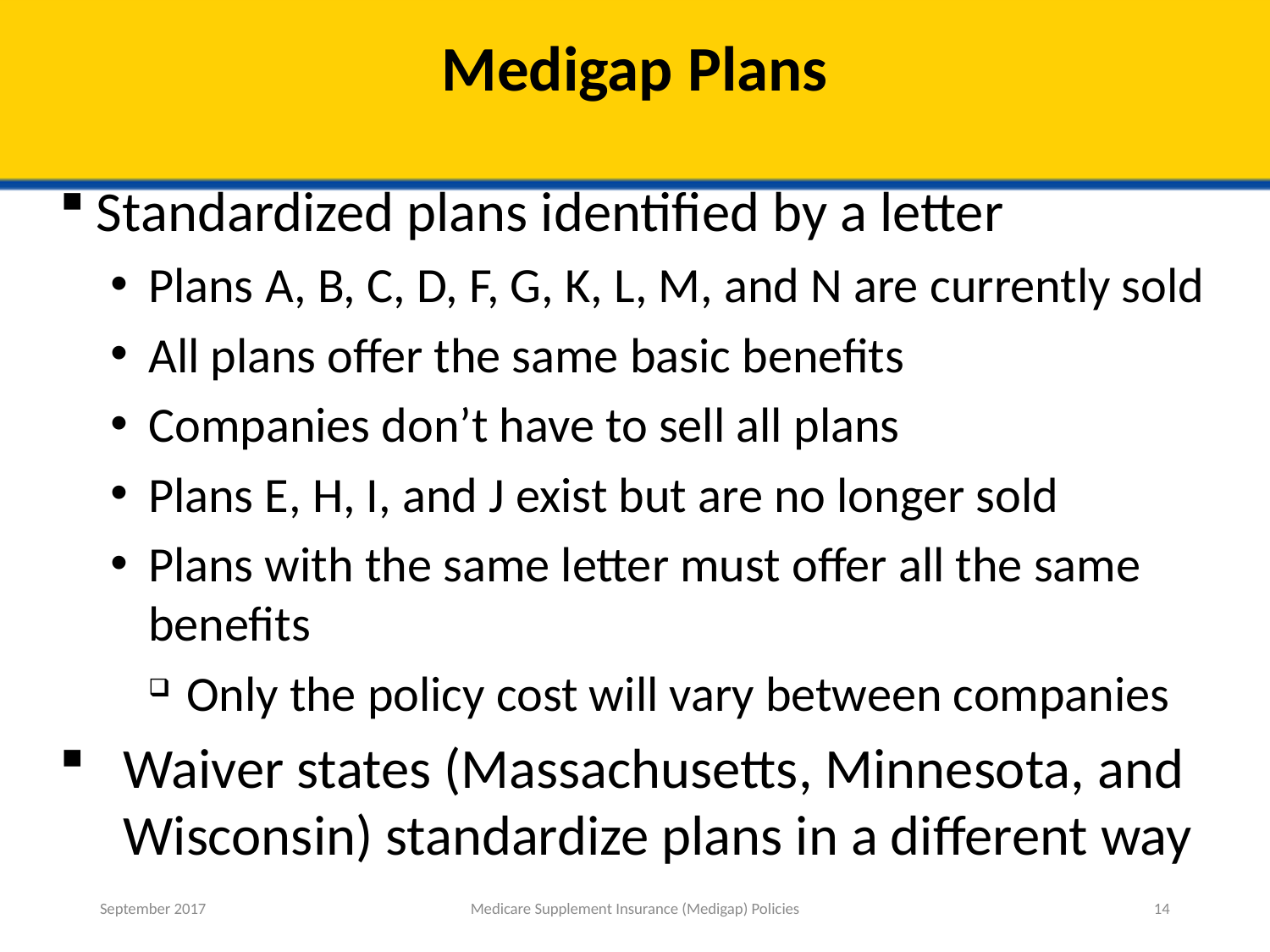

# Medigap Plans
Standardized plans identified by a letter
Plans A, B, C, D, F, G, K, L, M, and N are currently sold
All plans offer the same basic benefits
Companies don’t have to sell all plans
Plans E, H, I, and J exist but are no longer sold
Plans with the same letter must offer all the same  benefits
Only the policy cost will vary between companies
Waiver states (Massachusetts, Minnesota, and Wisconsin) standardize plans in a different way
September 2017
Medicare Supplement Insurance (Medigap) Policies
14